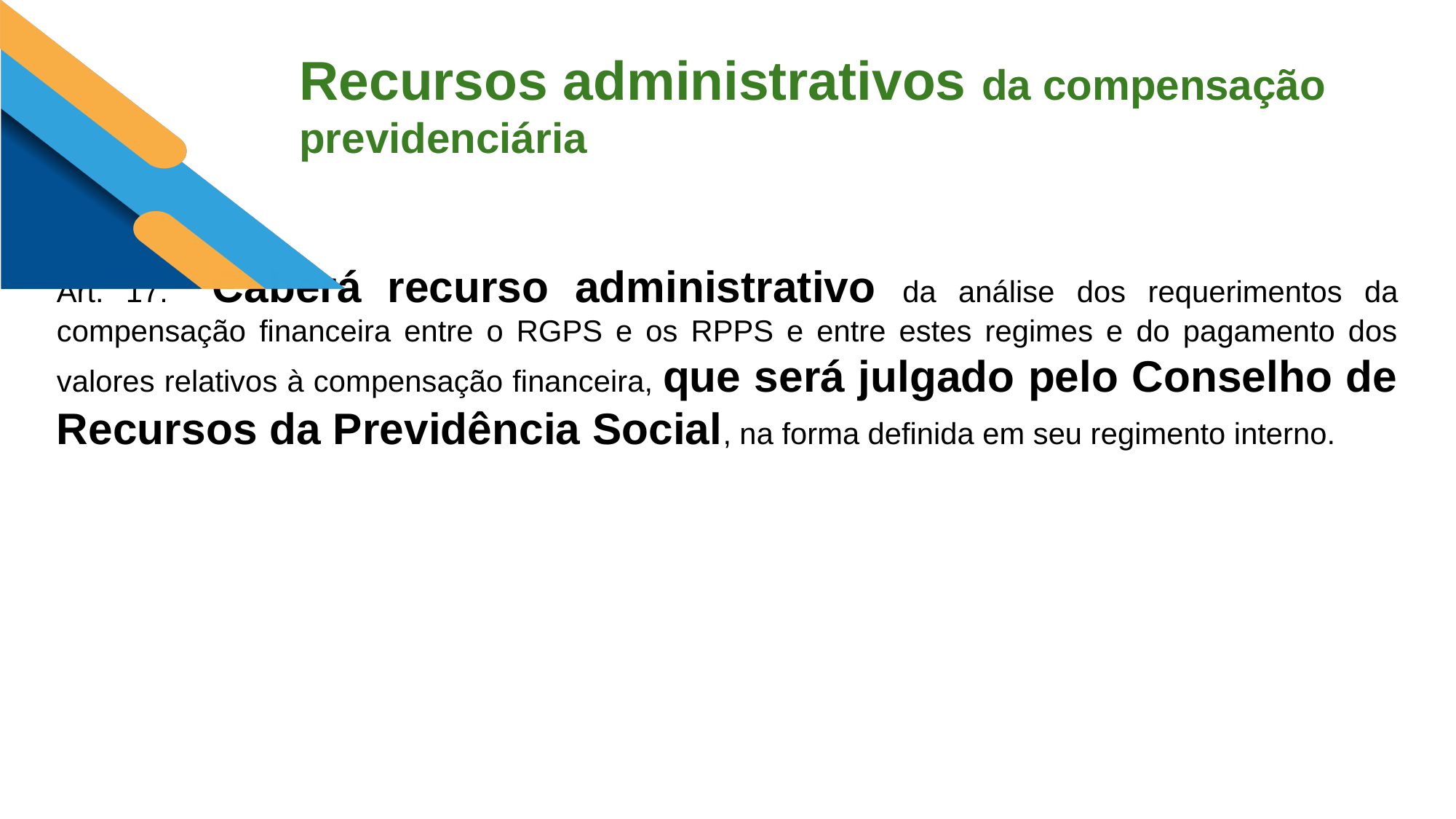

Recursos administrativos da compensação previdenciária

Art. 17.  Caberá recurso administrativo da análise dos requerimentos da compensação financeira entre o RGPS e os RPPS e entre estes regimes e do pagamento dos valores relativos à compensação financeira, que será julgado pelo Conselho de Recursos da Previdência Social, na forma definida em seu regimento interno.